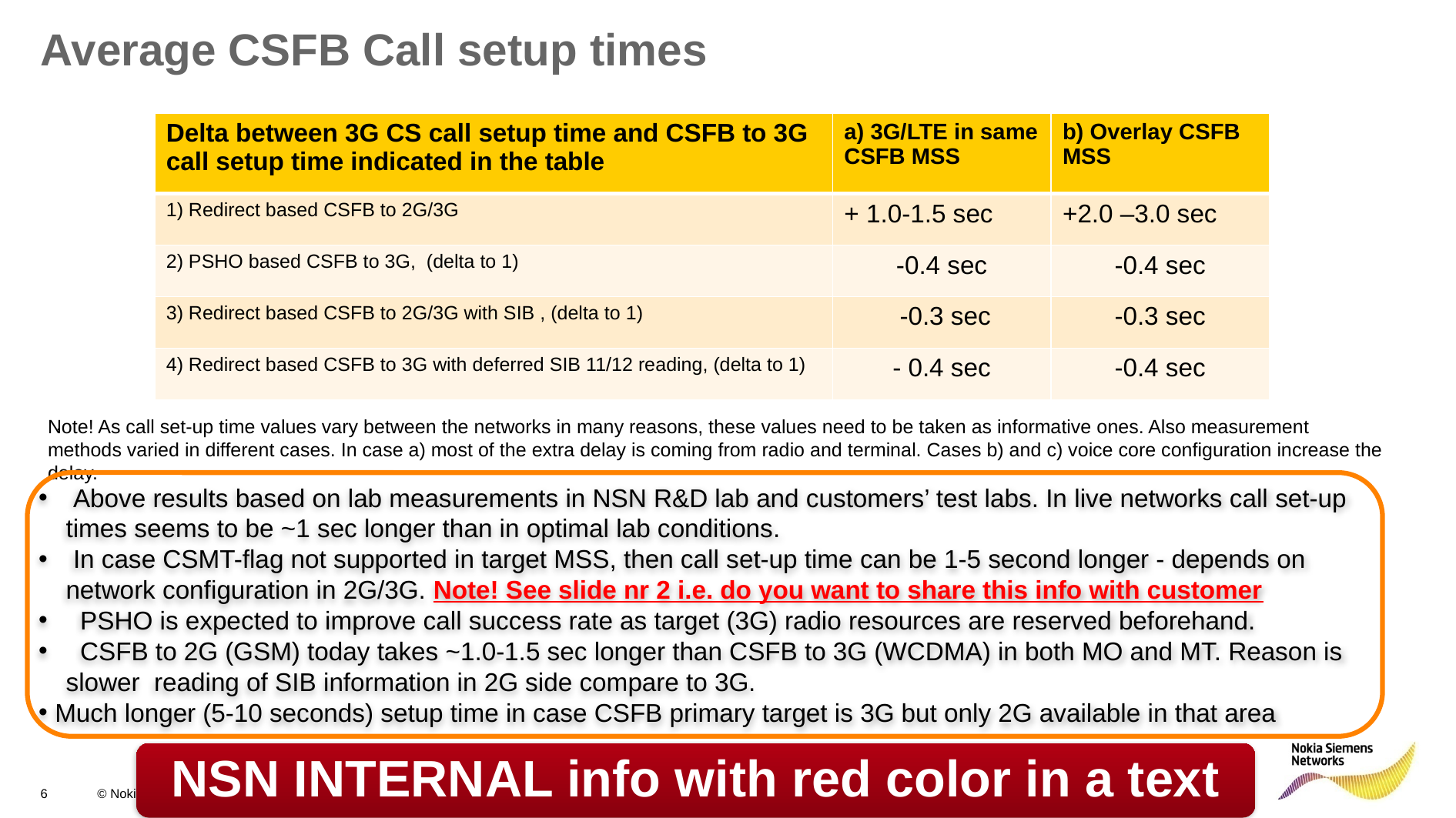

# Average CSFB Call setup times
| Delta between 3G CS call setup time and CSFB to 3G call setup time indicated in the table | a) 3G/LTE in same CSFB MSS | b) Overlay CSFB MSS |
| --- | --- | --- |
| 1) Redirect based CSFB to 2G/3G | + 1.0-1.5 sec | +2.0 –3.0 sec |
| 2) PSHO based CSFB to 3G, (delta to 1) | -0.4 sec | -0.4 sec |
| 3) Redirect based CSFB to 2G/3G with SIB , (delta to 1) | -0.3 sec | -0.3 sec |
| 4) Redirect based CSFB to 3G with deferred SIB 11/12 reading, (delta to 1) | - 0.4 sec | -0.4 sec |
Note! As call set-up time values vary between the networks in many reasons, these values need to be taken as informative ones. Also measurement methods varied in different cases. In case a) most of the extra delay is coming from radio and terminal. Cases b) and c) voice core configuration increase the delay.
.

 Above results based on lab measurements in NSN R&D lab and customers’ test labs. In live networks call set-up times seems to be ~1 sec longer than in optimal lab conditions.
 In case CSMT-flag not supported in target MSS, then call set-up time can be 1-5 second longer - depends on network configuration in 2G/3G. Note! See slide nr 2 i.e. do you want to share this info with customer
  PSHO is expected to improve call success rate as target (3G) radio resources are reserved beforehand.
  CSFB to 2G (GSM) today takes ~1.0-1.5 sec longer than CSFB to 3G (WCDMA) in both MO and MT. Reason is slower  reading of SIB information in 2G side compare to 3G.
 Much longer (5-10 seconds) setup time in case CSFB primary target is 3G but only 2G available in that area
NSN INTERNAL info with red color in a text